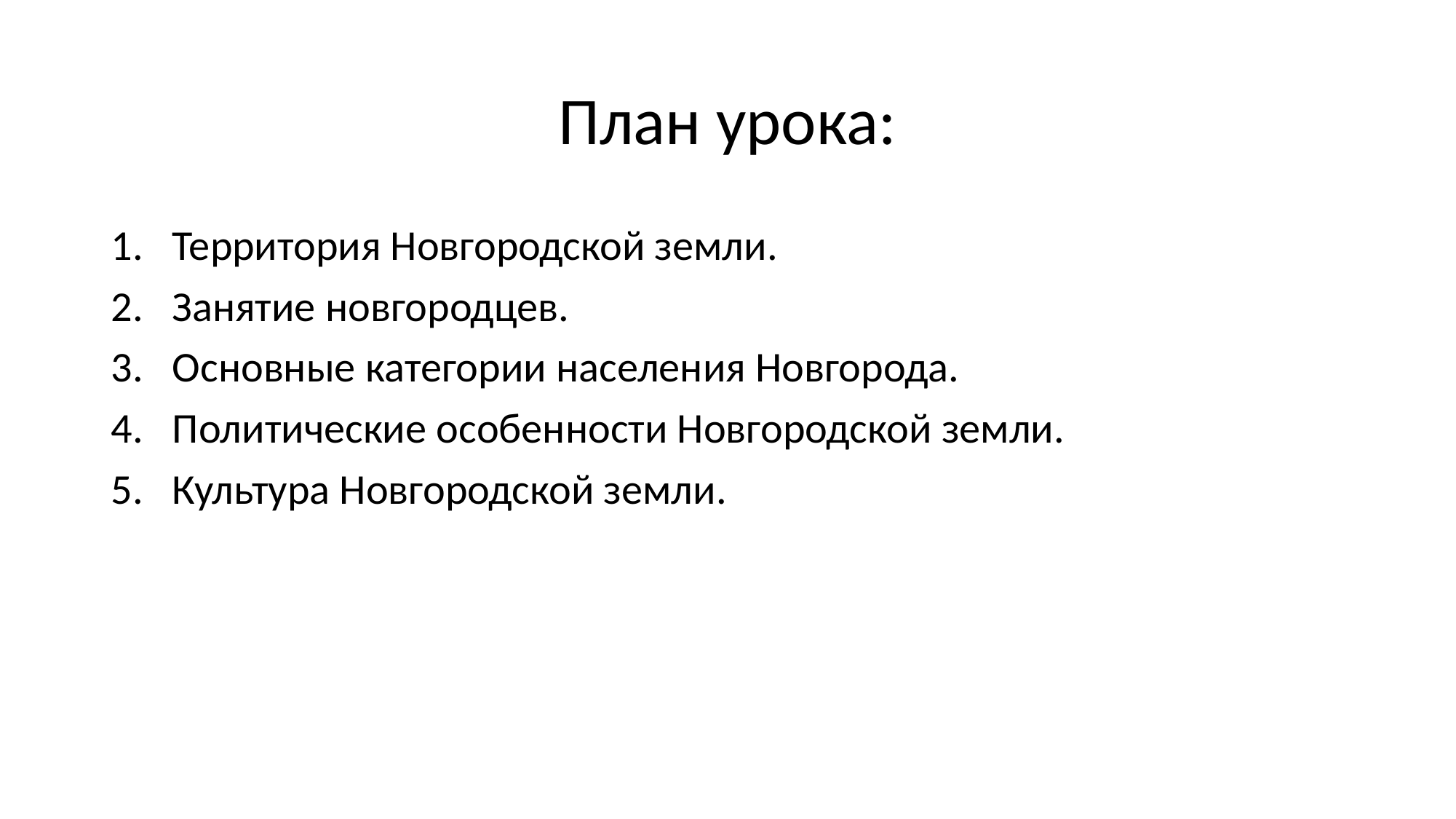

# План урока:
Территория Новгородской земли.
Занятие новгородцев.
Основные категории населения Новгорода.
Политические особенности Новгородской земли.
Культура Новгородской земли.